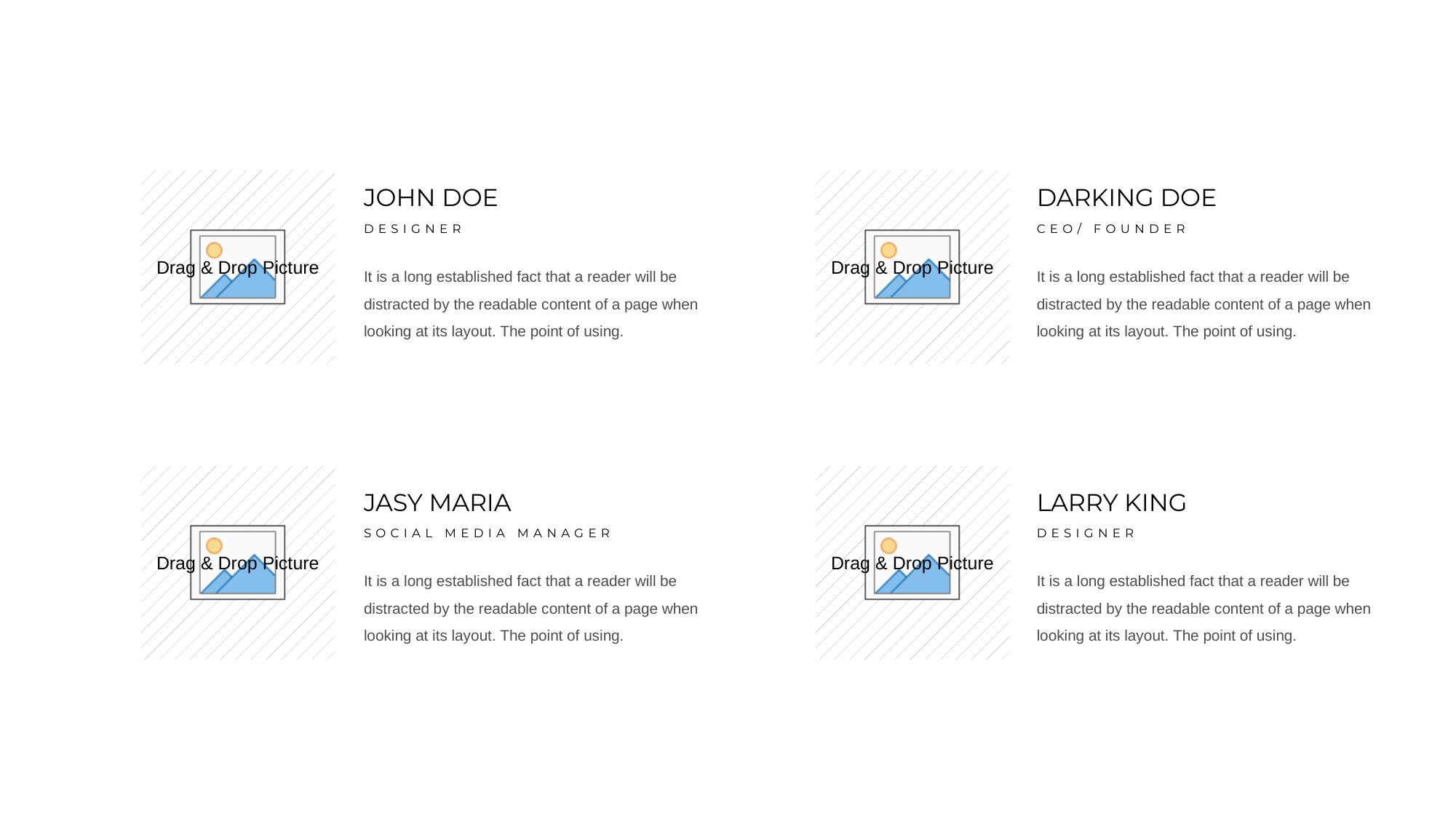

JOHN DOE
DARKING DOE
DESIGNER
CEO/ FOUNDER
It is a long established fact that a reader will be distracted by the readable content of a page when looking at its layout. The point of using.
It is a long established fact that a reader will be distracted by the readable content of a page when looking at its layout. The point of using.

JASY MARIA
LARRY KING
SOCIAL MEDIA MANAGER
DESIGNER
It is a long established fact that a reader will be distracted by the readable content of a page when looking at its layout. The point of using.
It is a long established fact that a reader will be distracted by the readable content of a page when looking at its layout. The point of using.